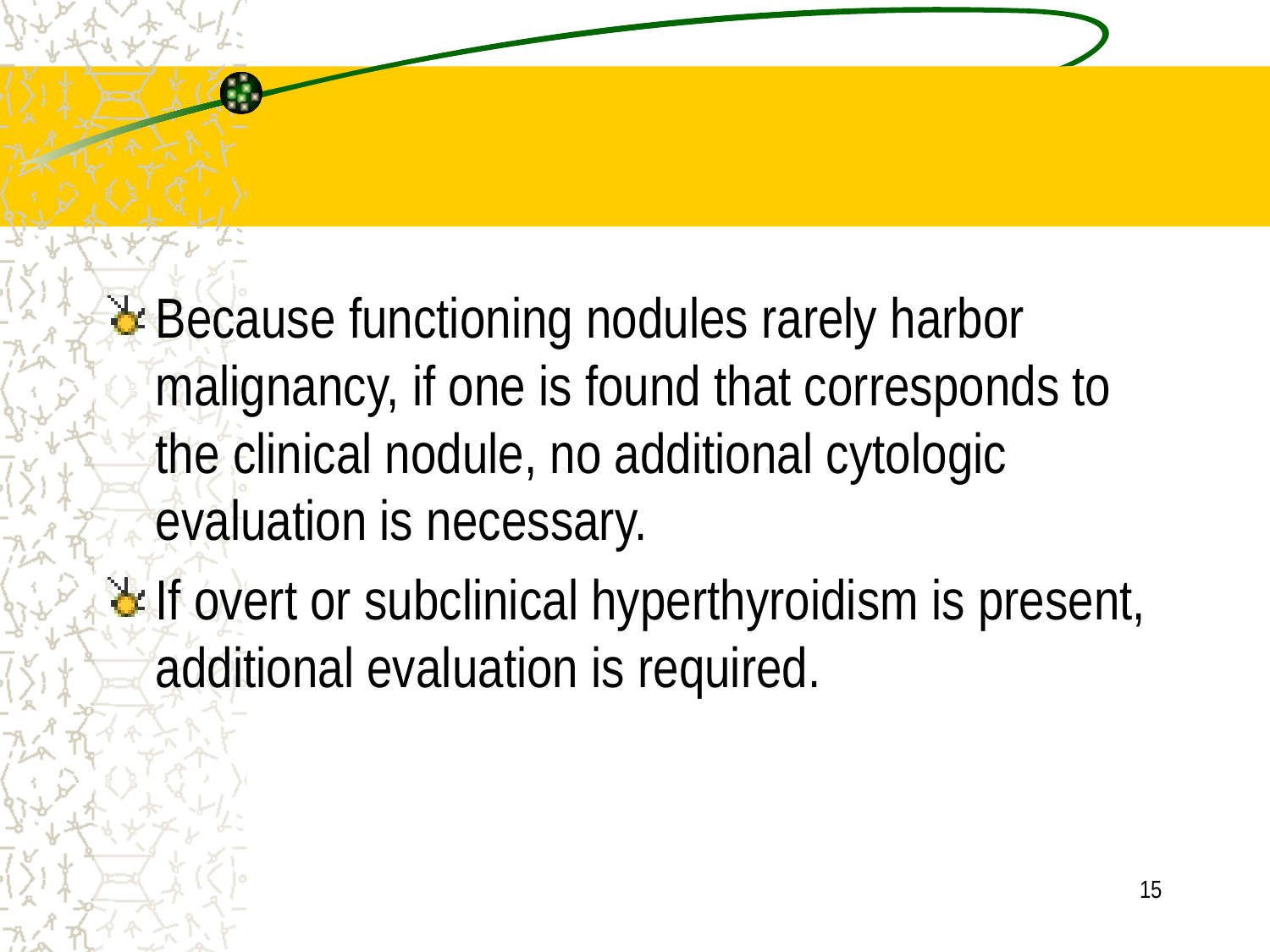

#
Because functioning nodules rarely harbor malignancy, if one is found that corresponds to the clinical nodule, no additional cytologic evaluation is necessary.
If overt or subclinical hyperthyroidism is present, additional evaluation is required.

15